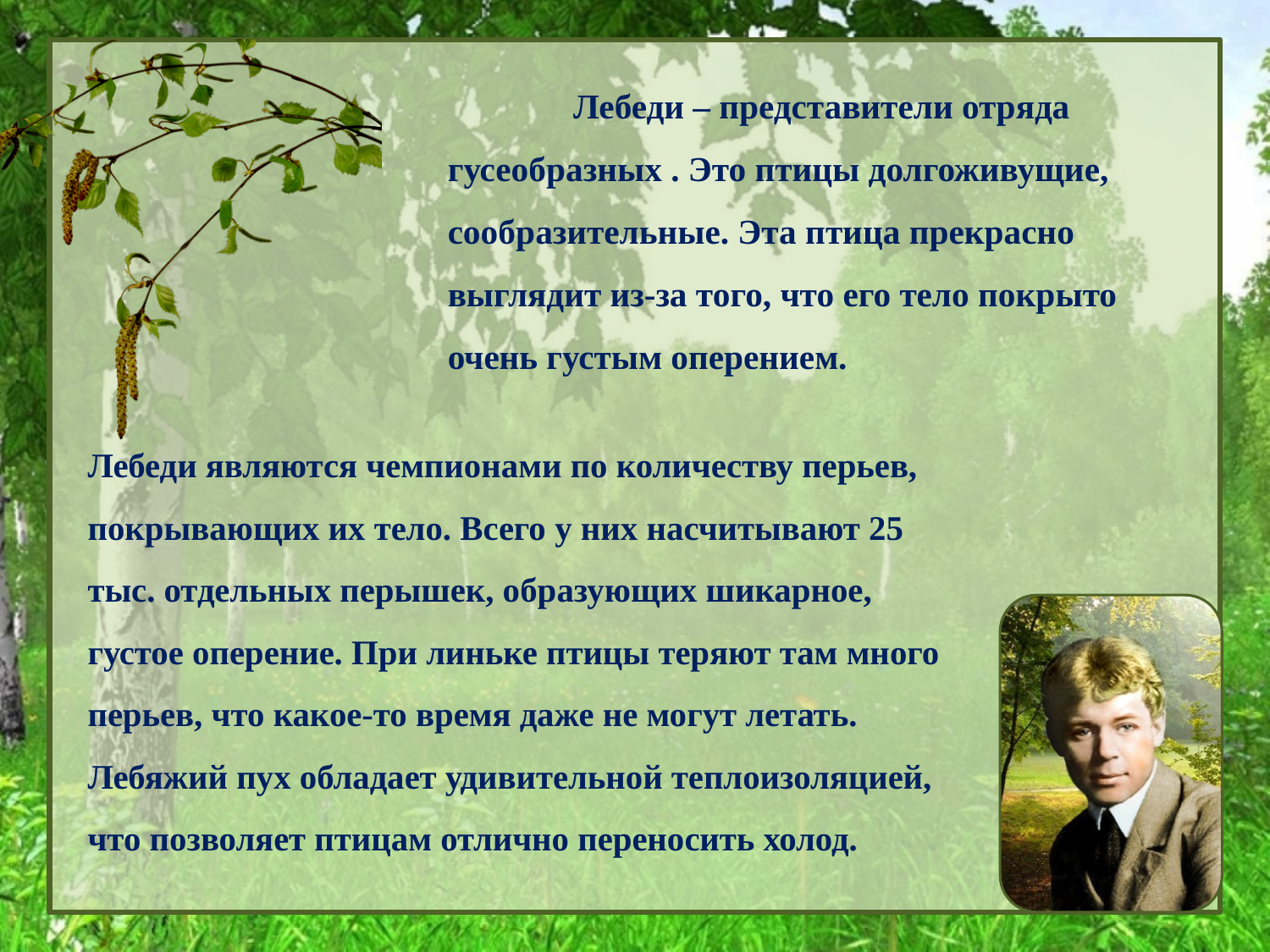

Лебеди – представители отряда гусеобразных . Это птицы долгоживущие, сообразительные. Эта птица прекрасно выглядит из-за того, что его тело покрыто очень густым оперением.
Лебеди являются чемпионами по количеству перьев, покрывающих их тело. Всего у них насчитывают 25 тыс. отдельных перышек, образующих шикарное, густое оперение. При линьке птицы теряют там много перьев, что какое-то время даже не могут летать. Лебяжий пух обладает удивительной теплоизоляцией, что позволяет птицам отлично переносить холод.